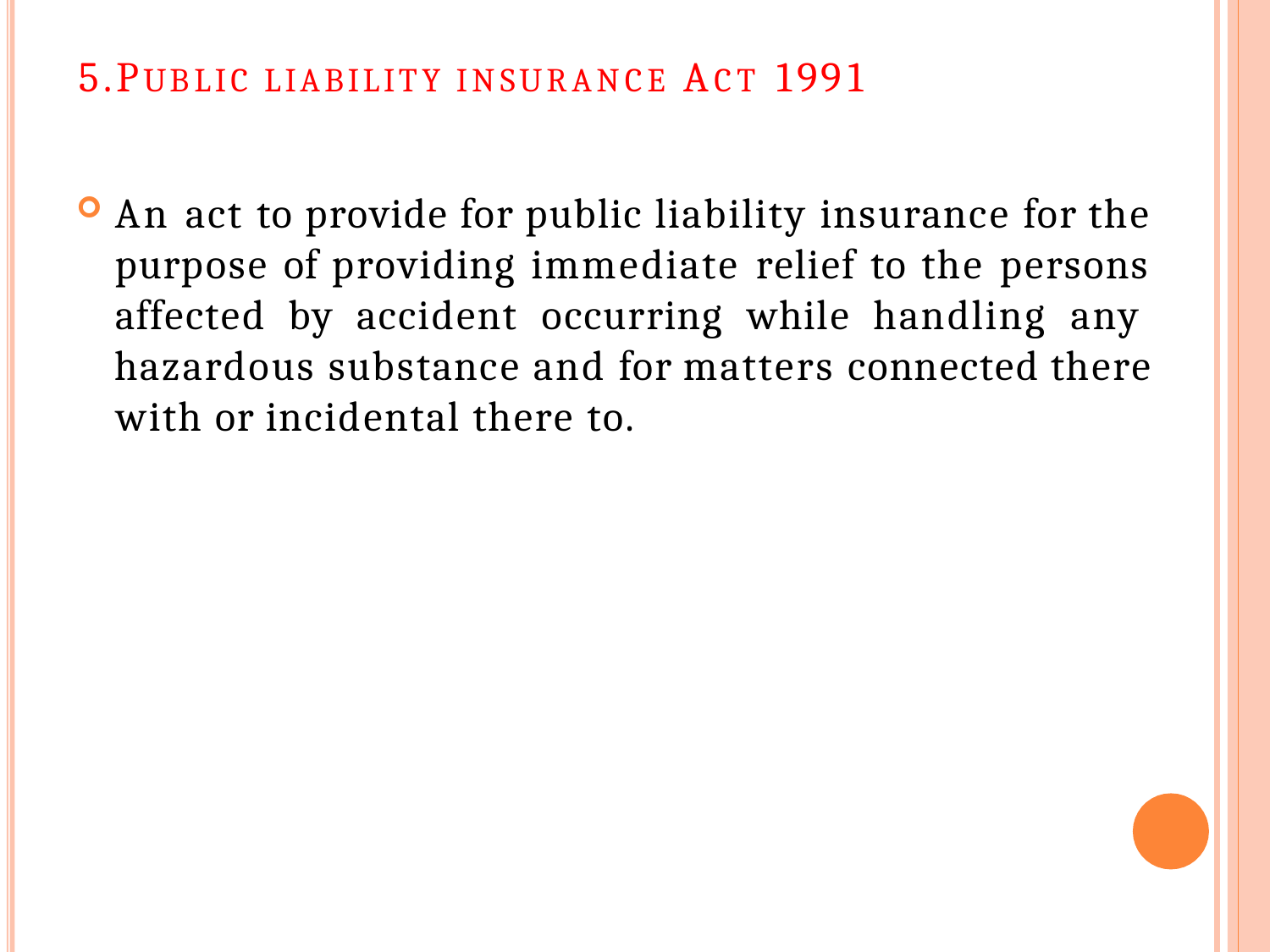

# 5.PUBLIC LIABILITY INSURANCE ACT 1991
An act to provide for public liability insurance for the  purpose of providing immediate relief to the persons  affected by accident occurring while handling any  hazardous substance and for matters connected there  with or incidental there to.